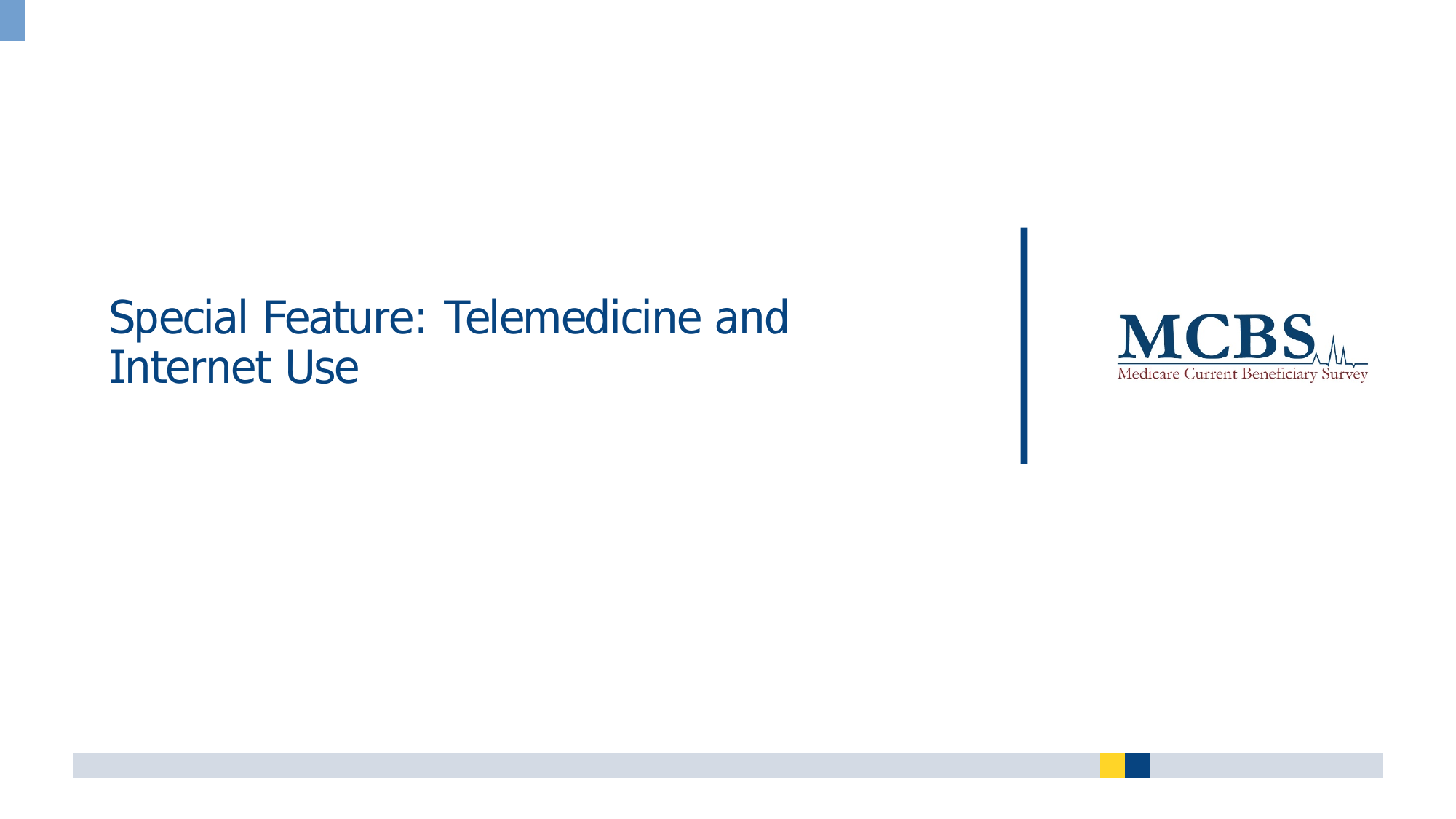

# Special Feature: Telemedicine and Internet Use